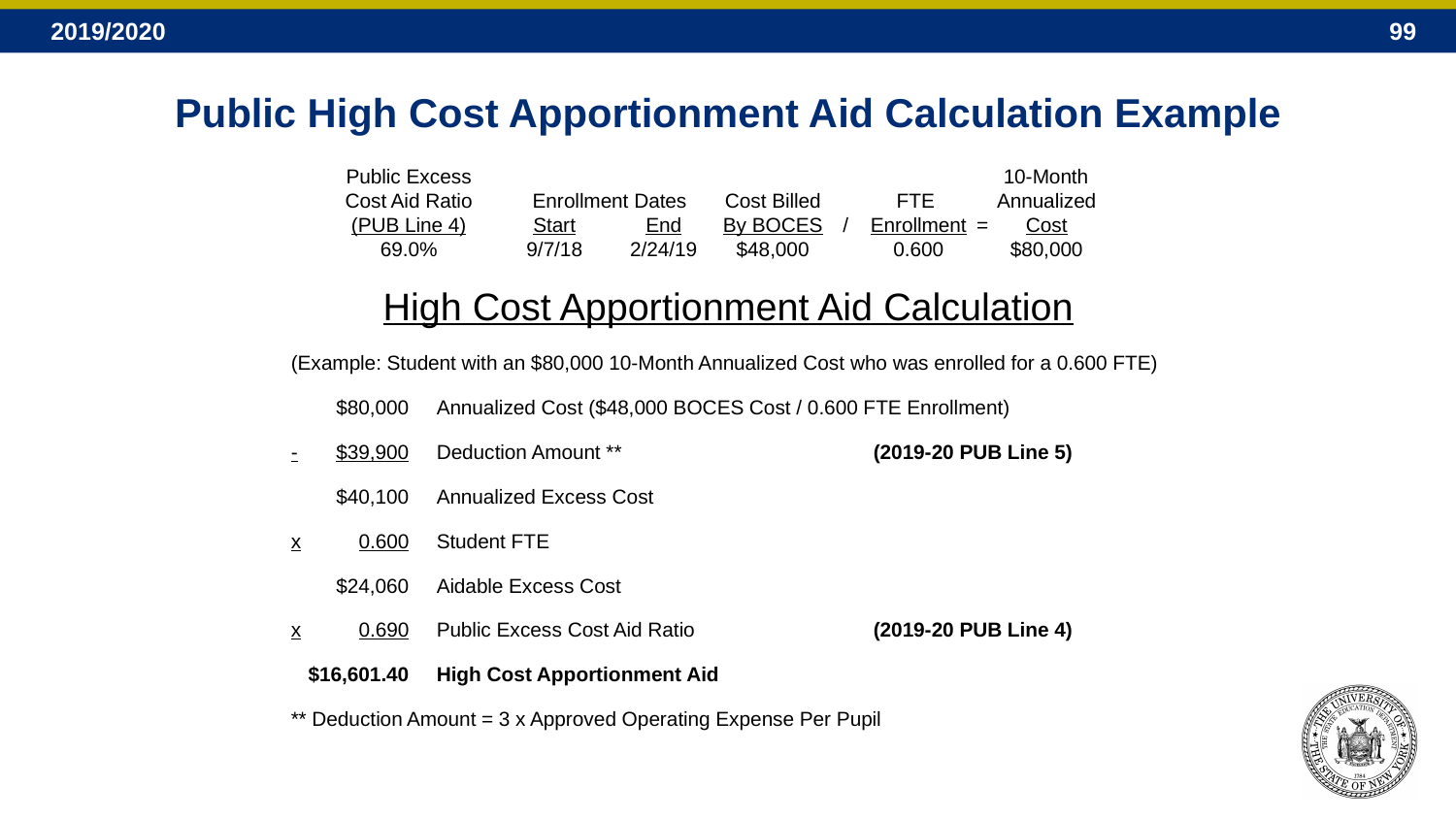

# Public High Cost Apportionment Aid Calculation Example
	Public Excess						10-Month
	Cost Aid Ratio	Enrollment Dates	Cost Billed	FTE 	Annualized
	(PUB Line 4)	Start		End	By BOCES	/	Enrollment	=	Cost
	69.0%	9/7/18		2/24/19	$48,000	0.600	$80,000
High Cost Apportionment Aid Calculation
(Example: Student with an $80,000 10-Month Annualized Cost who was enrolled for a 0.600 FTE)
	$80,000	Annualized Cost ($48,000 BOCES Cost / 0.600 FTE Enrollment)
-	$39,900	Deduction Amount **	(2019-20 PUB Line 5)
	$40,100	Annualized Excess Cost
x	0.600	Student FTE
	$24,060	Aidable Excess Cost
x	0.690	Public Excess Cost Aid Ratio	(2019-20 PUB Line 4)
	$16,601.40	High Cost Apportionment Aid
** Deduction Amount = 3 x Approved Operating Expense Per Pupil